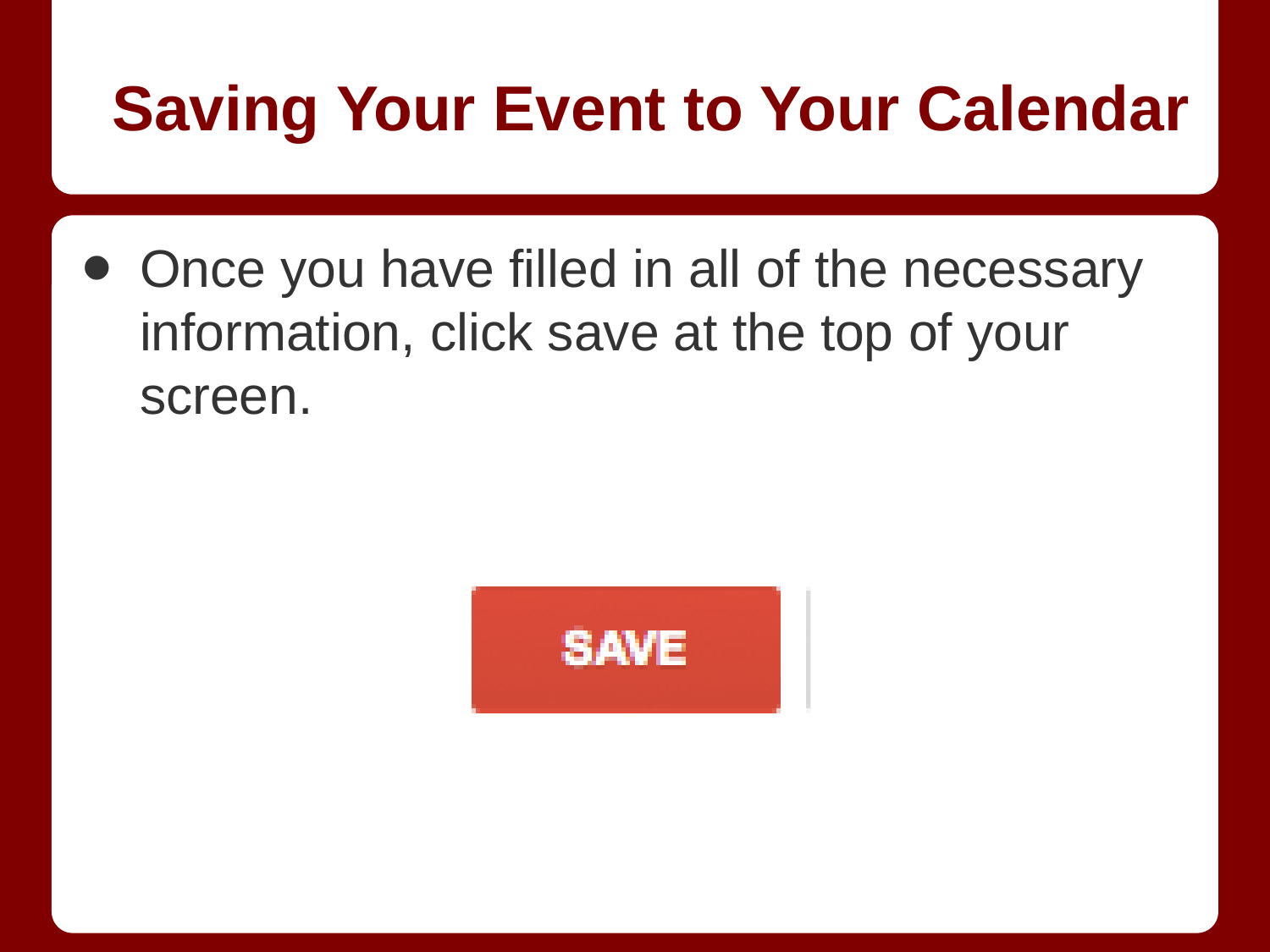

# Saving Your Event to Your Calendar
Once you have filled in all of the necessary information, click save at the top of your screen.